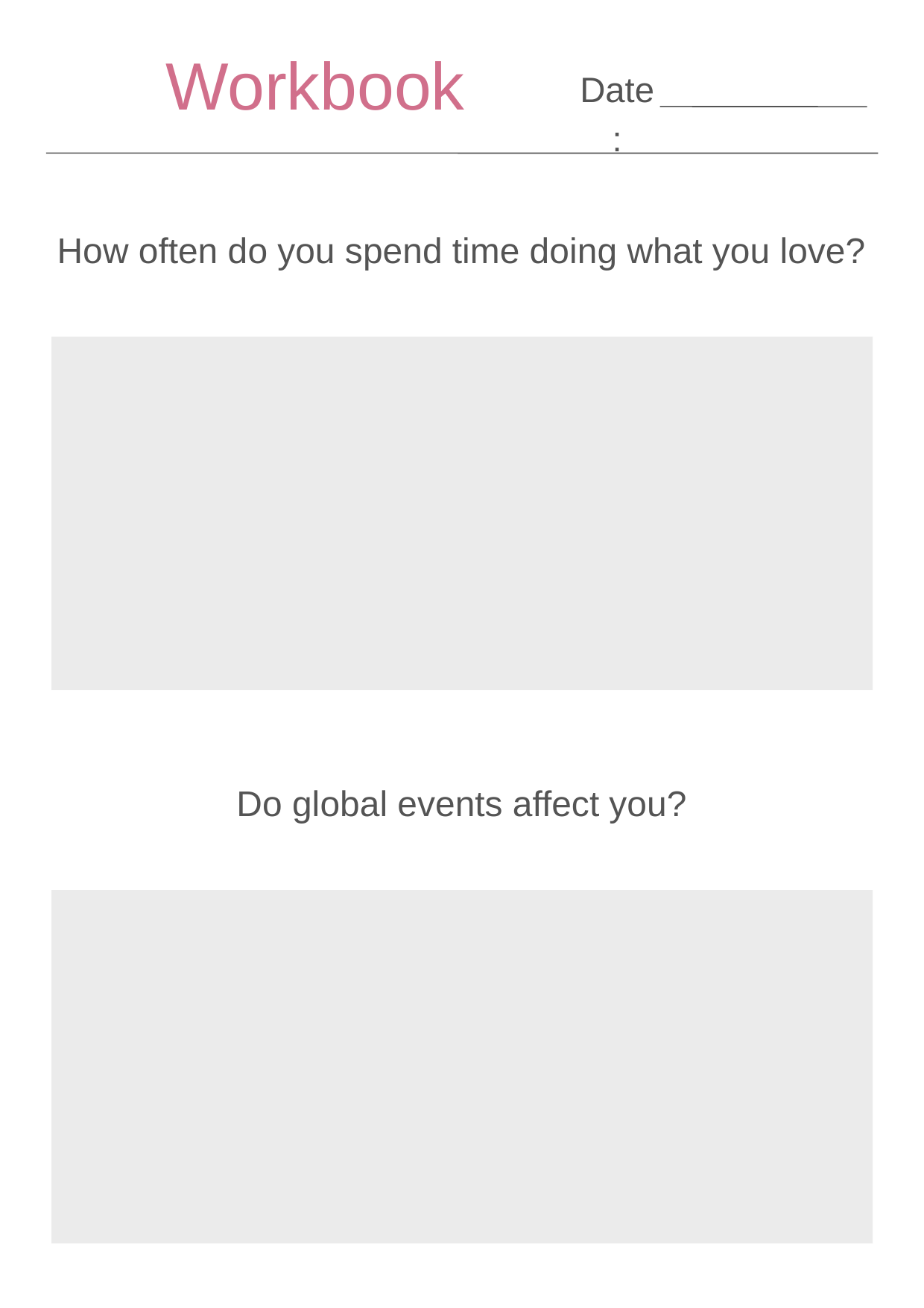

Workbook
Date:

How often do you spend time doing what you love?

Do global events affect you?